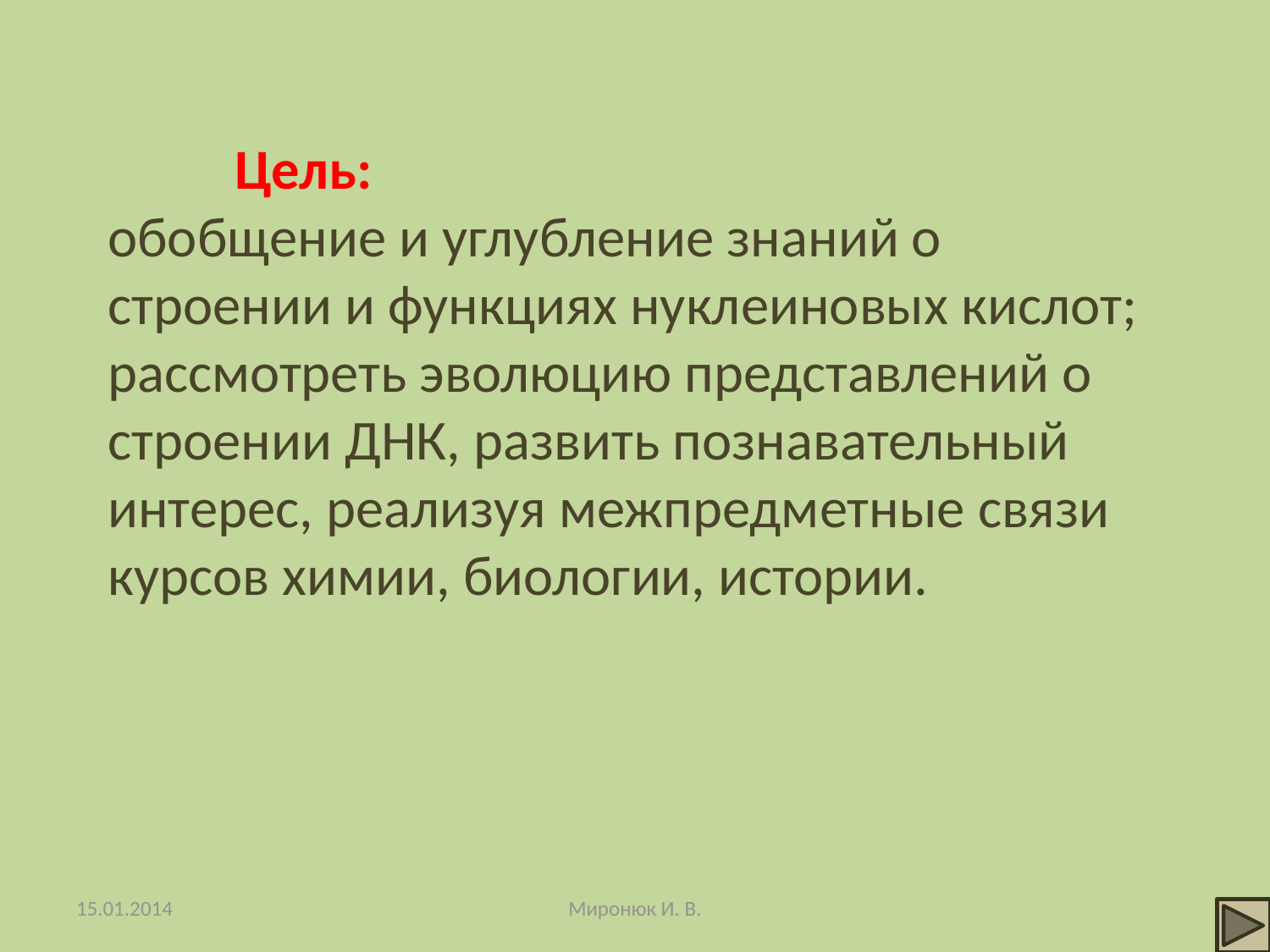

Цель:
обобщение и углубление знаний о строении и функциях нуклеиновых кислот; рассмотреть эволюцию представлений о строении ДНК, развить познавательный интерес, реализуя межпредметные связи курсов химии, биологии, истории.

15.01.2014
Миронюк И. В.